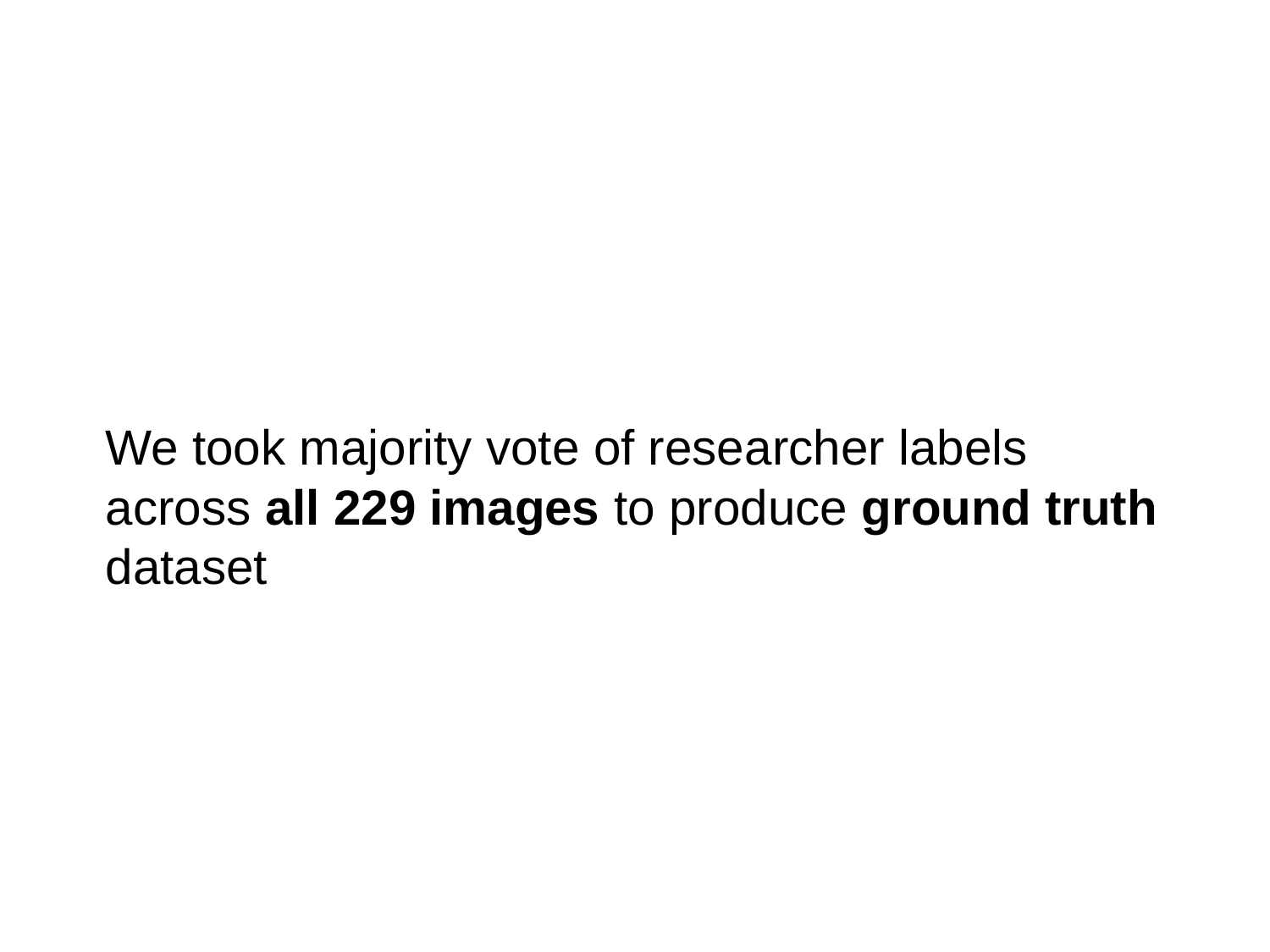

We took majority vote of researcher labels across all 229 images to produce ground truth dataset